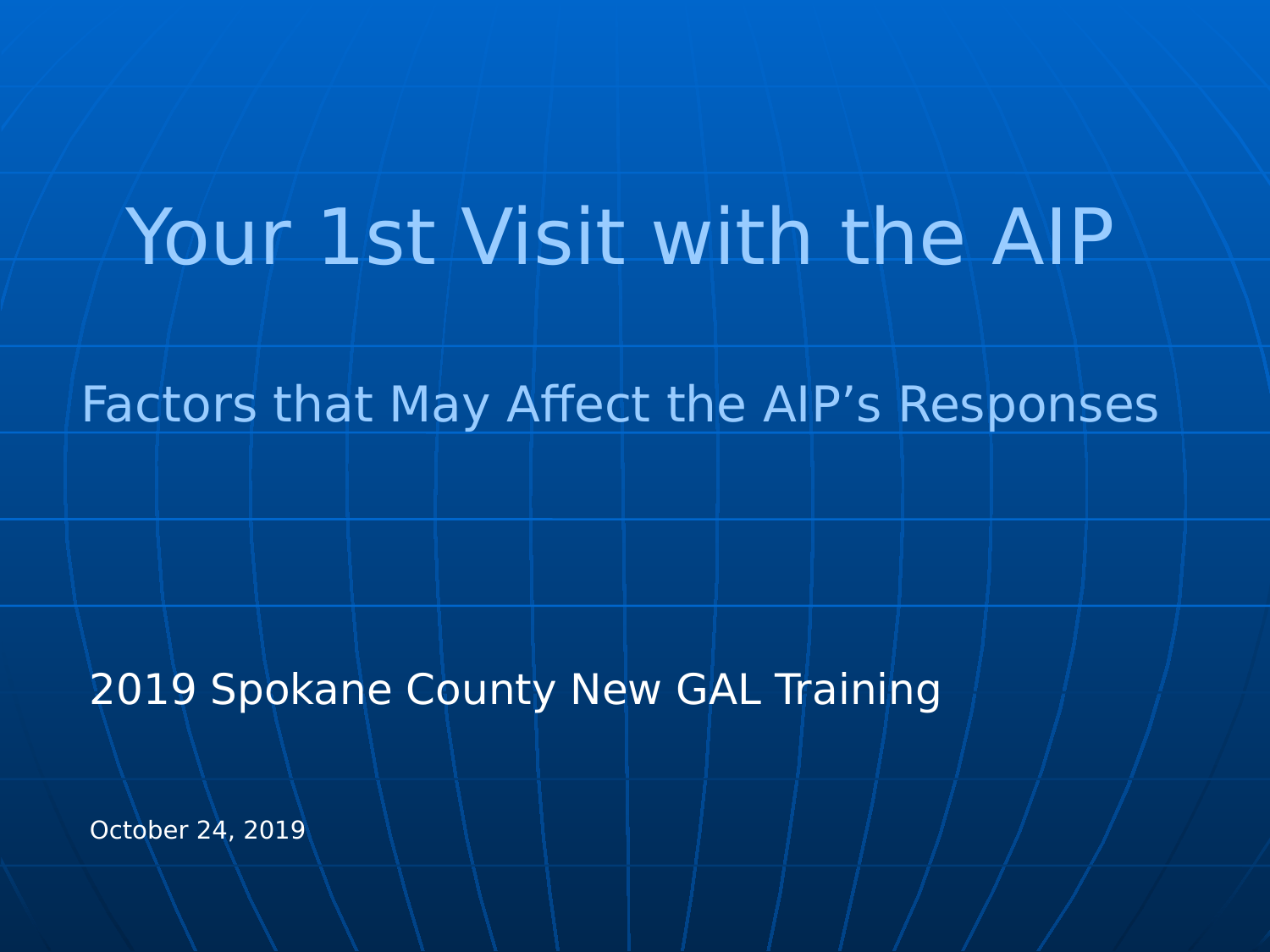

Your 1st Visit with the AIP
Factors that May Affect the AIP’s Responses
2019 Spokane County New GAL Training

October 24, 2019